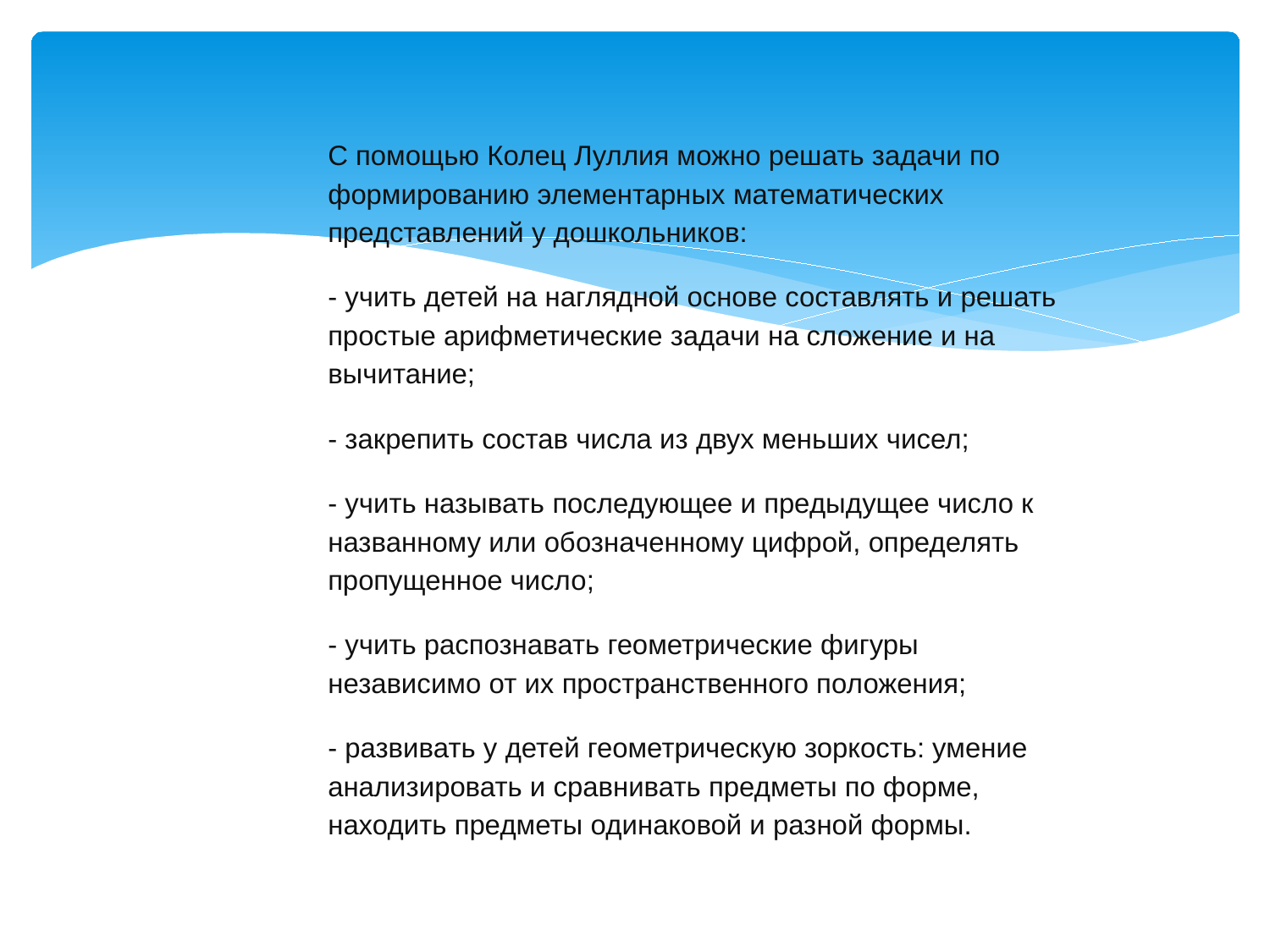

С помощью Колец Луллия можно решать задачи по формированию элементарных математических представлений у дошкольников:
- учить детей на наглядной основе составлять и решать простые арифметические задачи на сложение и на вычитание;
- закрепить состав числа из двух меньших чисел;
- учить называть последующее и предыдущее число к названному или обозначенному цифрой, определять пропущенное число;
- учить распознавать геометрические фигуры независимо от их пространственного положения;
- развивать у детей геометрическую зоркость: умение анализировать и сравнивать предметы по форме, находить предметы одинаковой и разной формы.